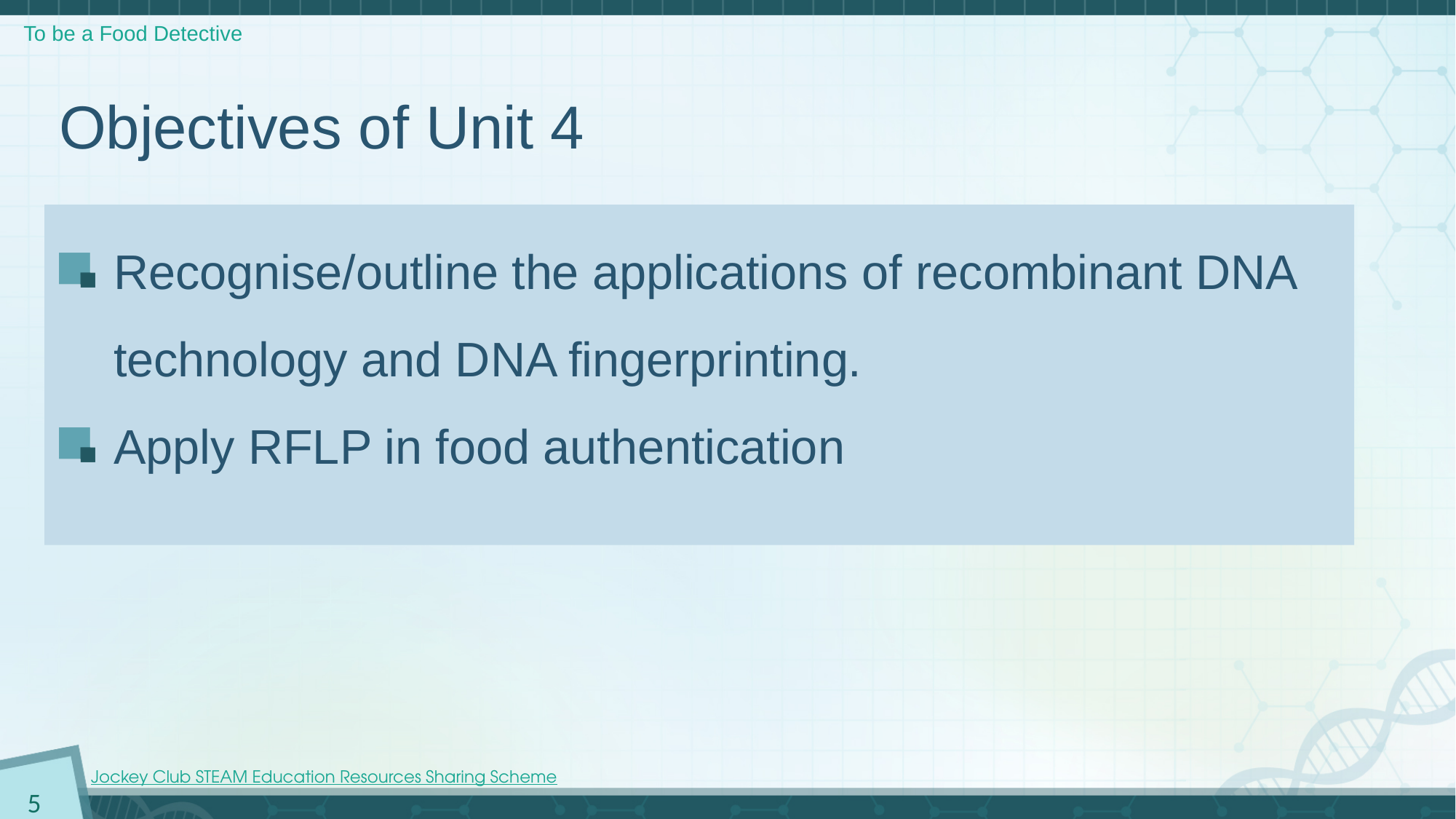

# Objectives of Unit 4
Recognise/outline the applications of recombinant DNA technology and DNA fingerprinting.
Apply RFLP in food authentication

5